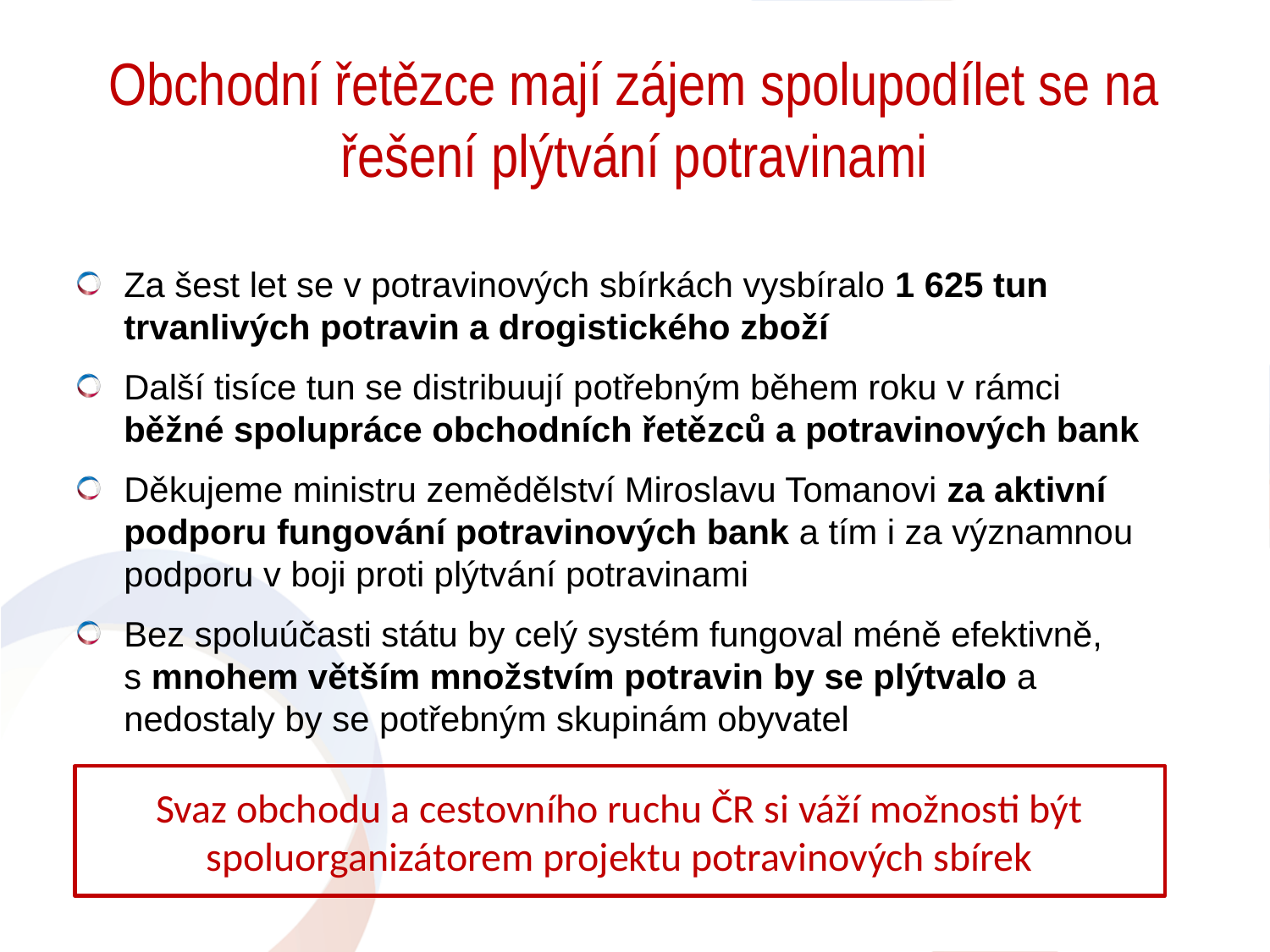

# Obchodní řetězce mají zájem spolupodílet se na řešení plýtvání potravinami
Za šest let se v potravinových sbírkách vysbíralo 1 625 tun trvanlivých potravin a drogistického zboží
Další tisíce tun se distribuují potřebným během roku v rámci běžné spolupráce obchodních řetězců a potravinových bank
Děkujeme ministru zemědělství Miroslavu Tomanovi za aktivní podporu fungování potravinových bank a tím i za významnou podporu v boji proti plýtvání potravinami
Bez spoluúčasti státu by celý systém fungoval méně efektivně,
s mnohem větším množstvím potravin by se plýtvalo a nedostaly by se potřebným skupinám obyvatel

Svaz obchodu a cestovního ruchu ČR si váží možnosti být spoluorganizátorem projektu potravinových sbírek